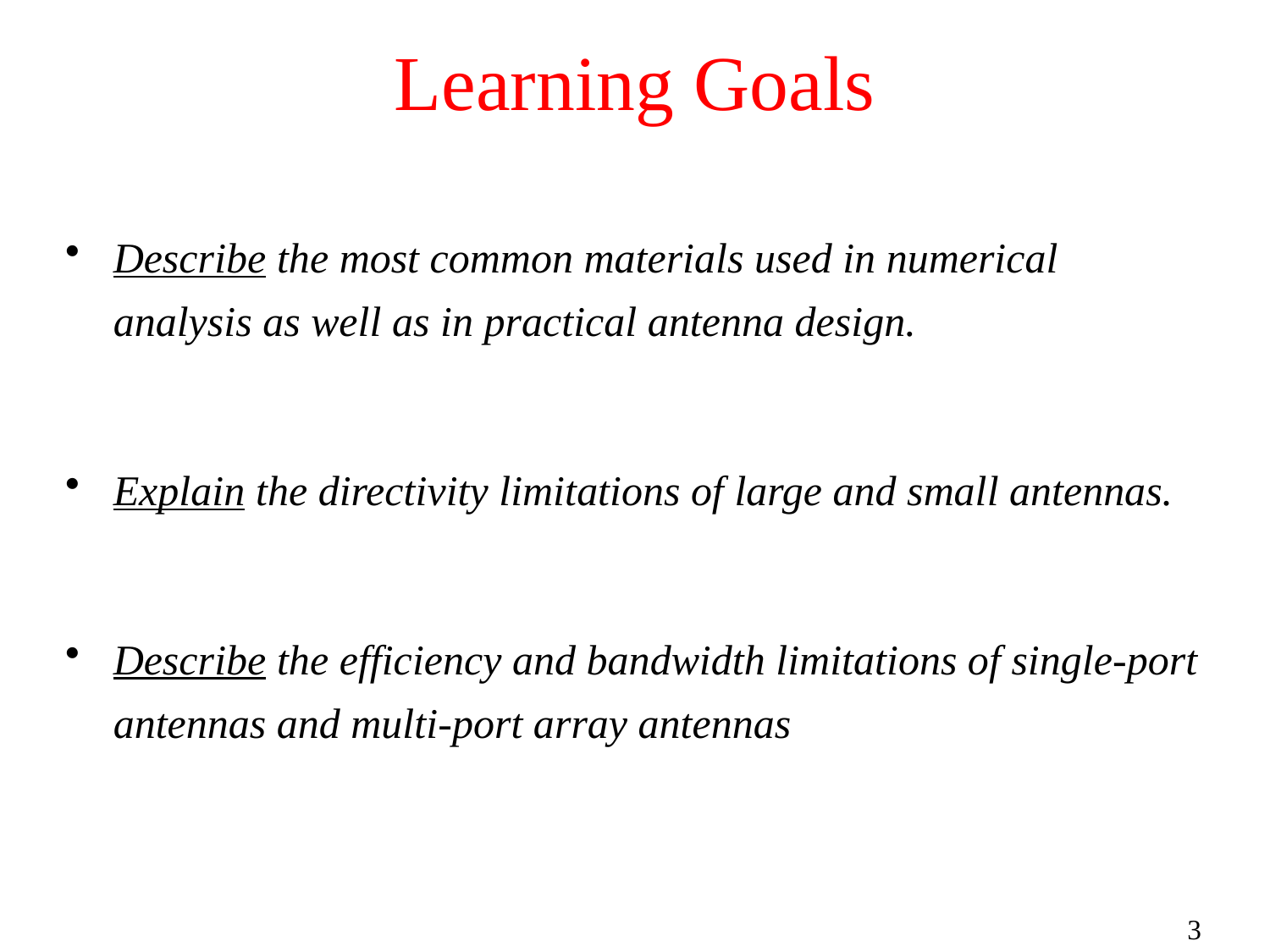

# Learning Goals
Describe the most common materials used in numerical analysis as well as in practical antenna design.

Explain the directivity limitations of large and small antennas.

Describe the efficiency and bandwidth limitations of single-port antennas and multi-port array antennas